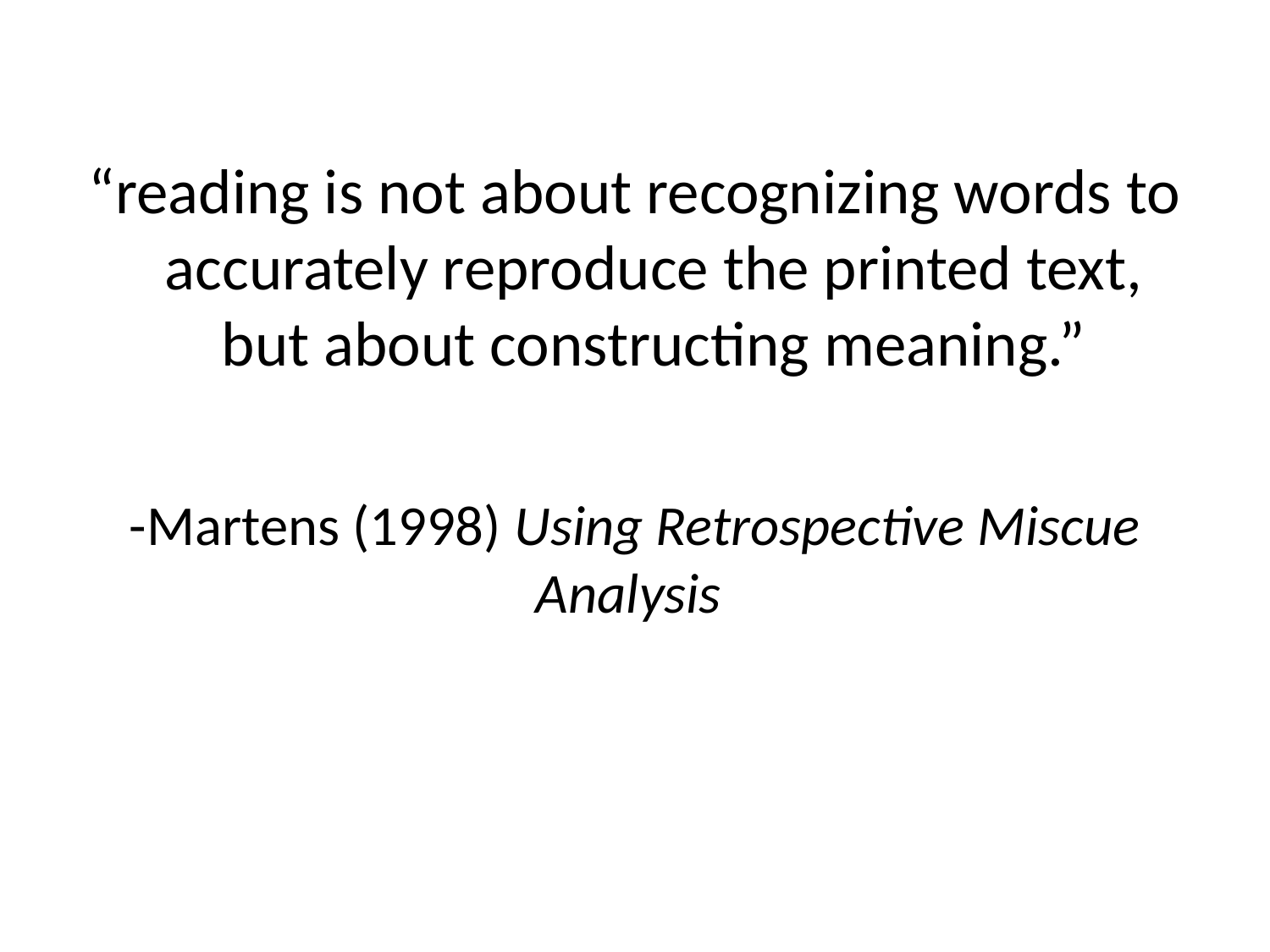

“reading is not about recognizing words to accurately reproduce the printed text, but about constructing meaning.”

-Martens (1998) Using Retrospective Miscue Analysis